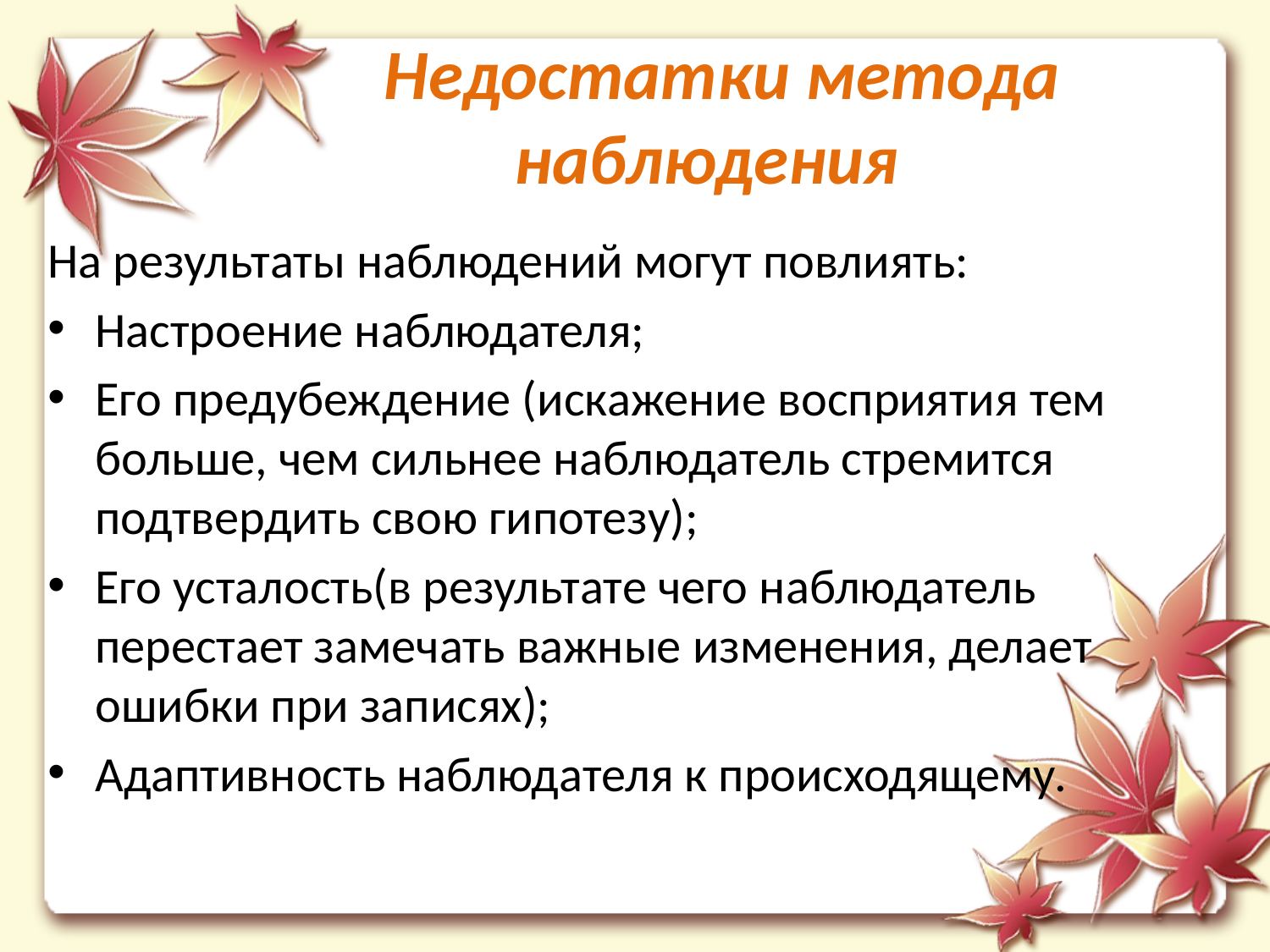

# Недостатки метода наблюдения
На результаты наблюдений могут повлиять:
Настроение наблюдателя;
Его предубеждение (искажение восприятия тем больше, чем сильнее наблюдатель стремится подтвердить свою гипотезу);
Его усталость(в результате чего наблюдатель перестает замечать важные изменения, делает ошибки при записях);
Адаптивность наблюдателя к происходящему.